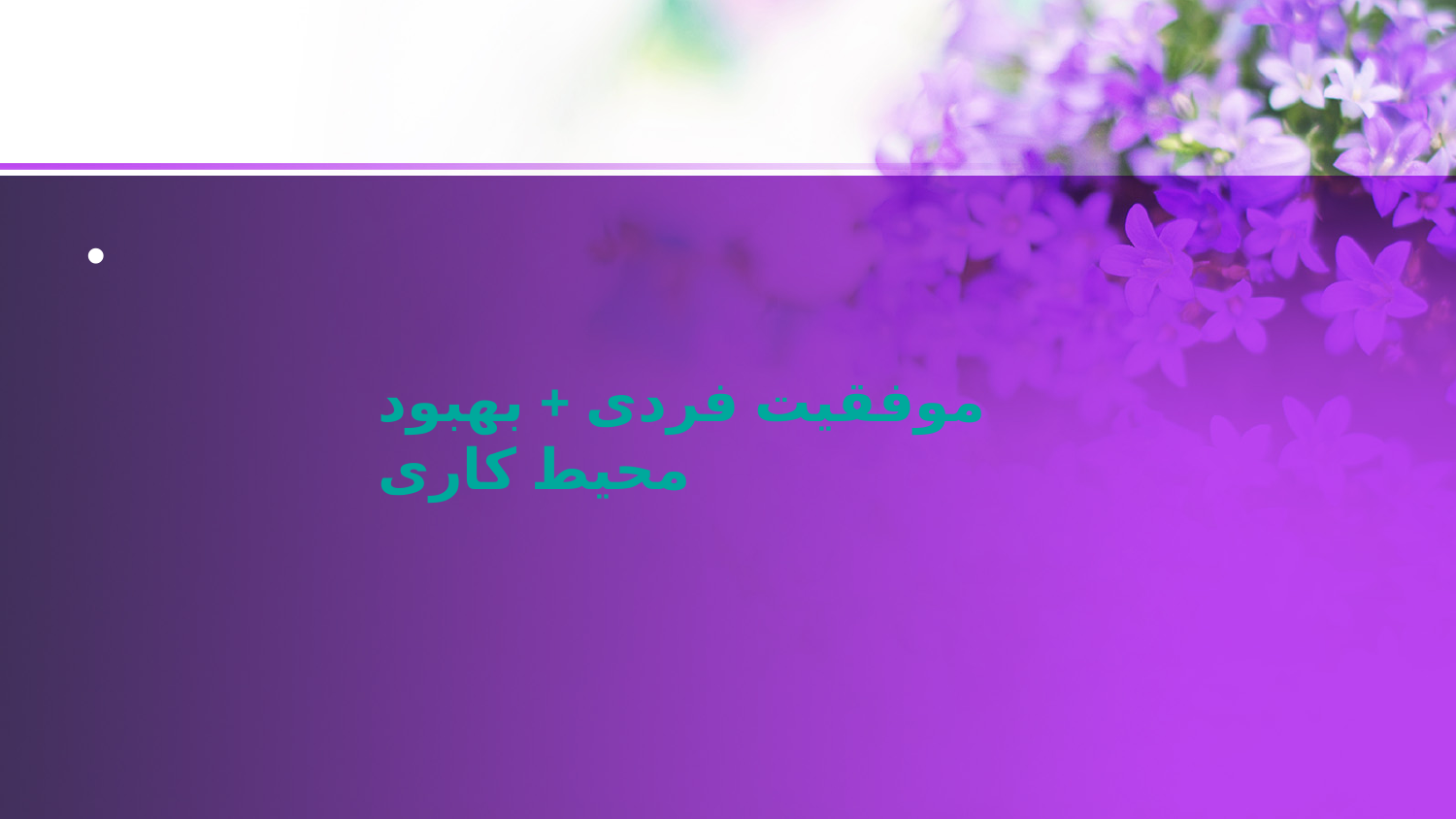

#

موفقیت فردی + بهبود محیط کاری